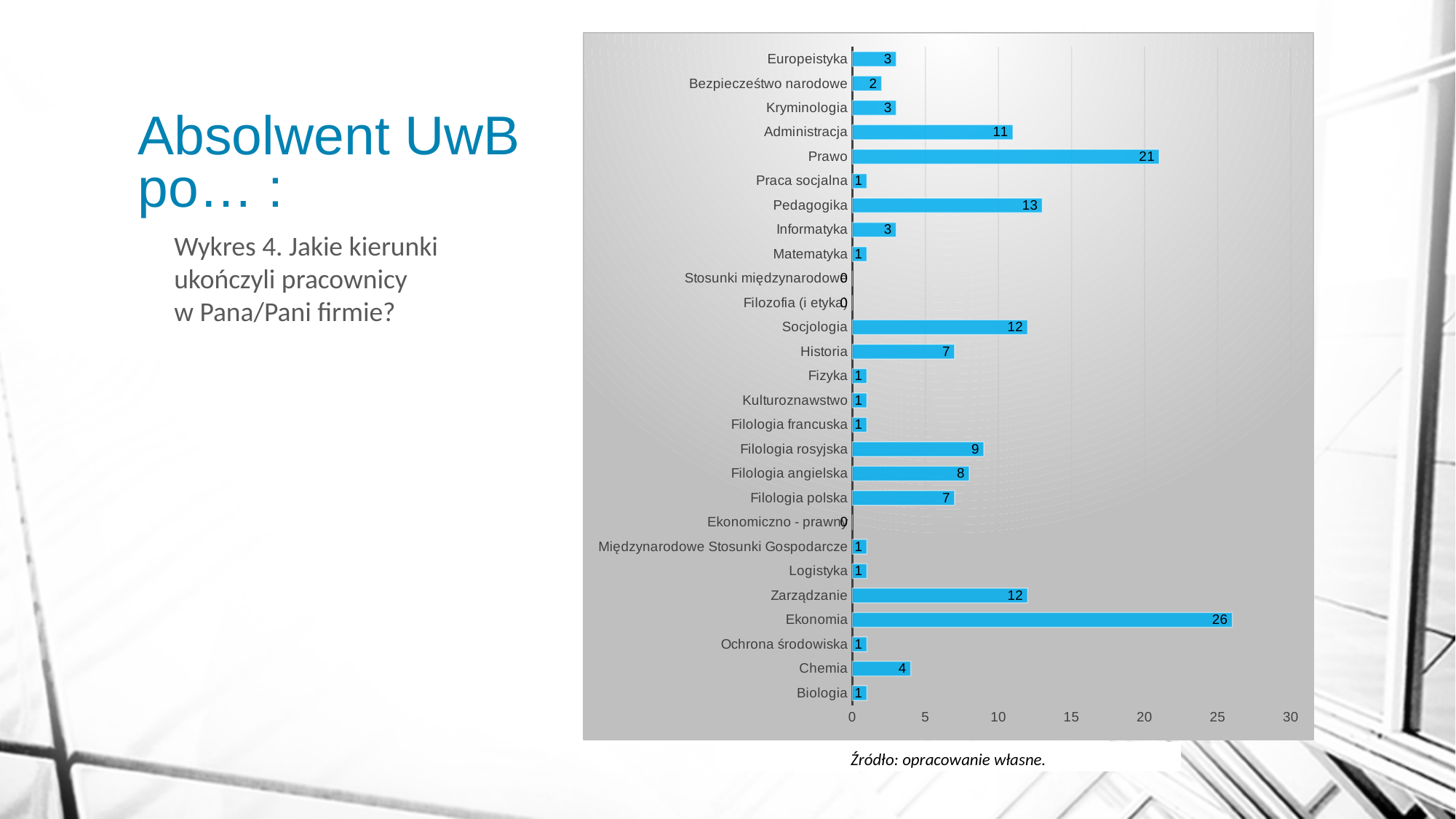

### Chart

| Category |  |
|---|---|
| Biologia | 1.0 |
| Chemia | 4.0 |
| Ochrona środowiska | 1.0 |
| Ekonomia | 26.0 |
| Zarządzanie | 12.0 |
| Logistyka | 1.0 |
| Międzynarodowe Stosunki Gospodarcze | 1.0 |
| Ekonomiczno - prawny | 0.0 |
| Filologia polska | 7.0 |
| Filologia angielska | 8.0 |
| Filologia rosyjska | 9.0 |
| Filologia francuska | 1.0 |
| Kulturoznawstwo | 1.0 |
| Fizyka | 1.0 |
| Historia | 7.0 |
| Socjologia | 12.0 |
| Filozofia (i etyka) | 0.0 |
| Stosunki międzynarodowe | 0.0 |
| Matematyka | 1.0 |
| Informatyka | 3.0 |
| Pedagogika | 13.0 |
| Praca socjalna | 1.0 |
| Prawo | 21.0 |
| Administracja | 11.0 |
| Kryminologia | 3.0 |
| Bezpiecześtwo narodowe | 2.0 |
| Europeistyka | 3.0 |
# Absolwent UwB
po… :
Wykres 4. Jakie kierunki ukończyli pracownicy
w Pana/Pani firmie?
Źródło: opracowanie własne.